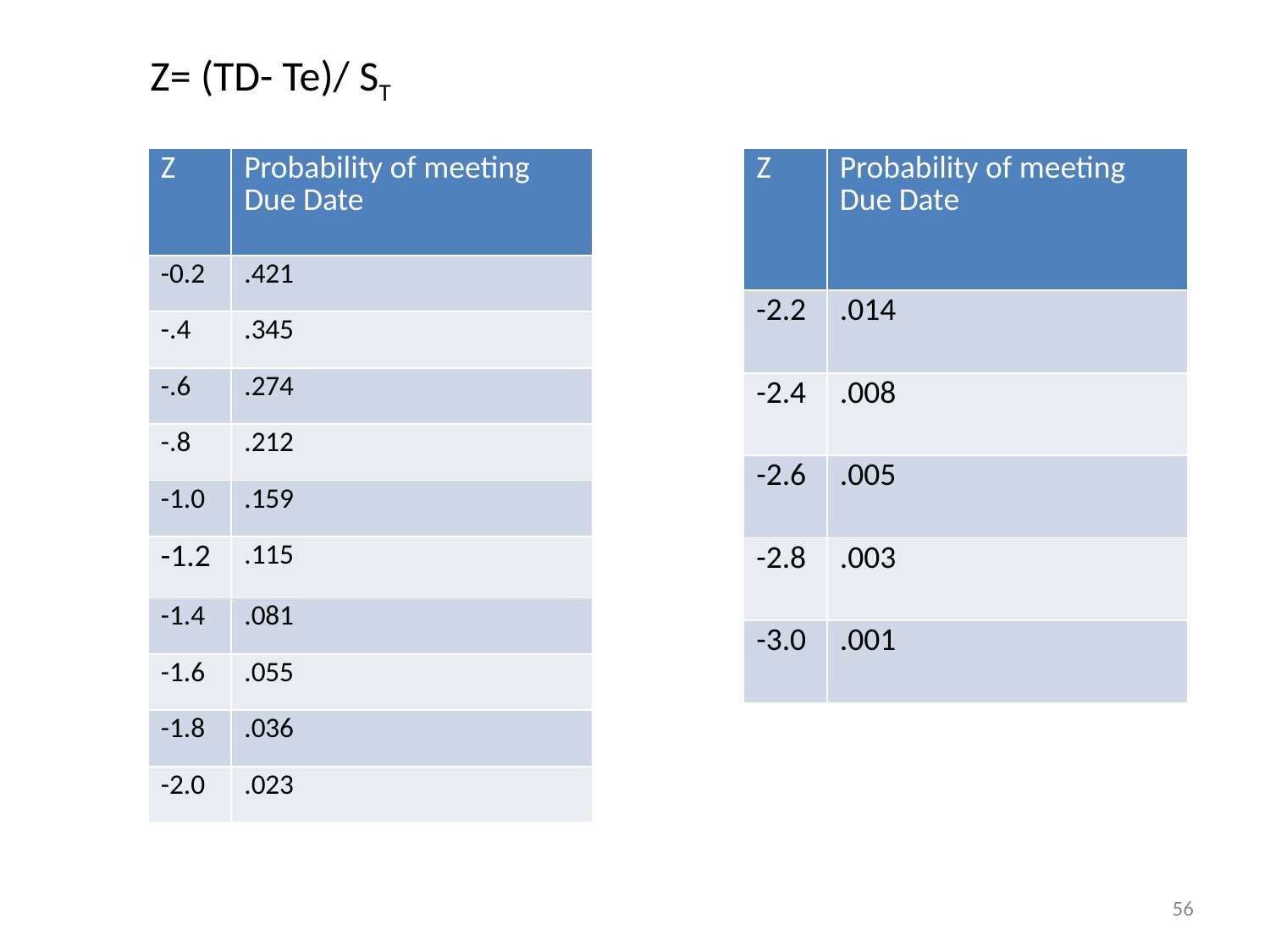

Z= (TD- Te)/ ST

| Z | Probability of meeting Due Date |
| --- | --- |
| -0.2 | .421 |
| -.4 | .345 |
| -.6 | .274 |
| -.8 | .212 |
| -1.0 | .159 |
| -1.2 | .115 |
| -1.4 | .081 |
| -1.6 | .055 |
| -1.8 | .036 |
| -2.0 | .023 |
| Z | Probability of meeting Due Date |
| --- | --- |
| -2.2 | .014 |
| -2.4 | .008 |
| -2.6 | .005 |
| -2.8 | .003 |
| -3.0 | .001 |
56